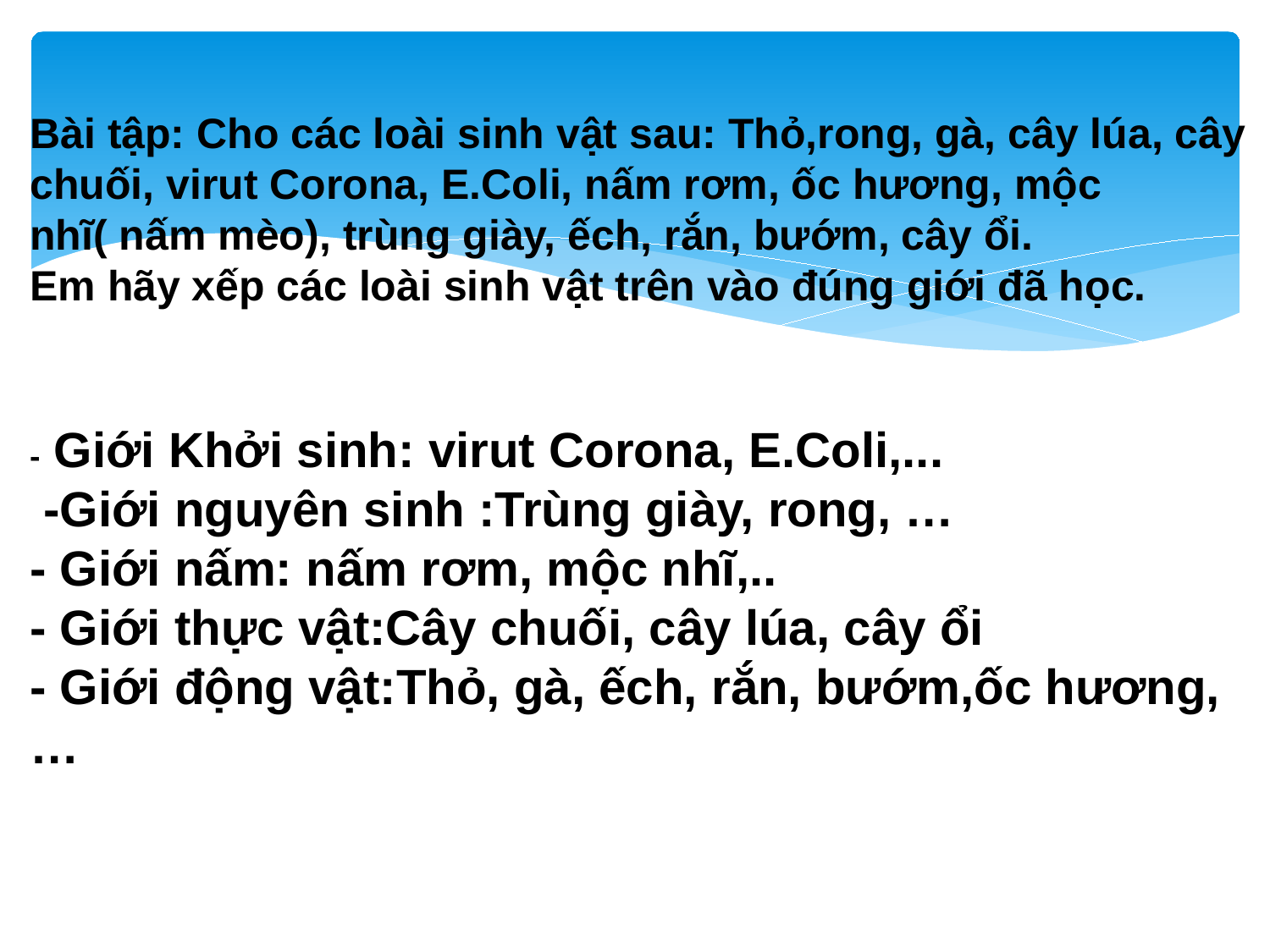

Bài tập: Cho các loài sinh vật sau: Thỏ,rong, gà, cây lúa, cây chuối, virut Corona, E.Coli, nấm rơm, ốc hương, mộc nhĩ( nấm mèo), trùng giày, ếch, rắn, bướm, cây ổi.
Em hãy xếp các loài sinh vật trên vào đúng giới đã học.
- Giới Khởi sinh: virut Corona, E.Coli,...
 -Giới nguyên sinh :Trùng giày, rong, …
- Giới nấm: nấm rơm, mộc nhĩ,..
- Giới thực vật:Cây chuối, cây lúa, cây ổi
- Giới động vật:Thỏ, gà, ếch, rắn, bướm,ốc hương,…